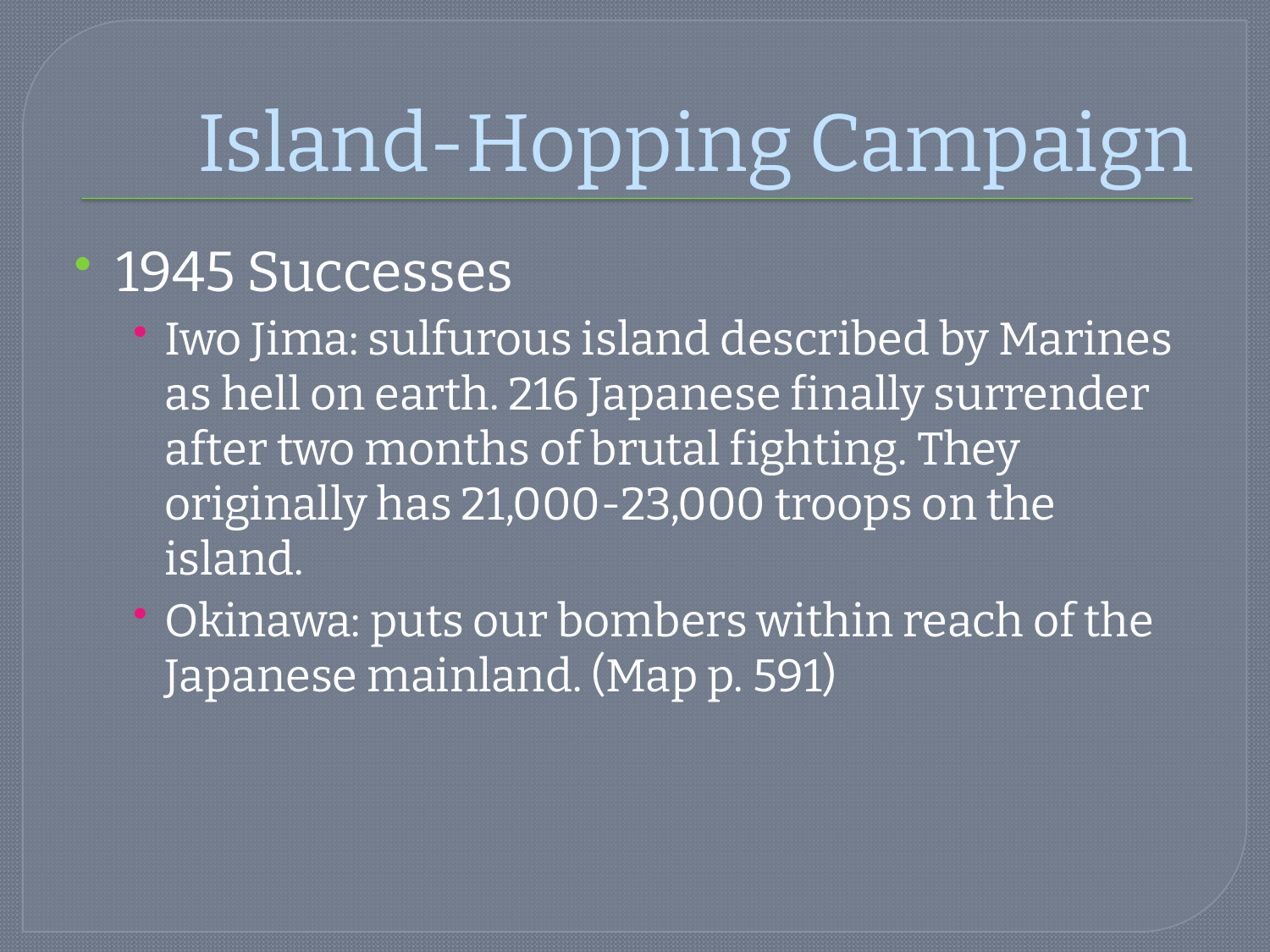

# Island-Hopping Campaign
1945 Successes
Iwo Jima: sulfurous island described by Marines as hell on earth. 216 Japanese finally surrender after two months of brutal fighting. They originally has 21,000-23,000 troops on the island.
Okinawa: puts our bombers within reach of the Japanese mainland. (Map p. 591)